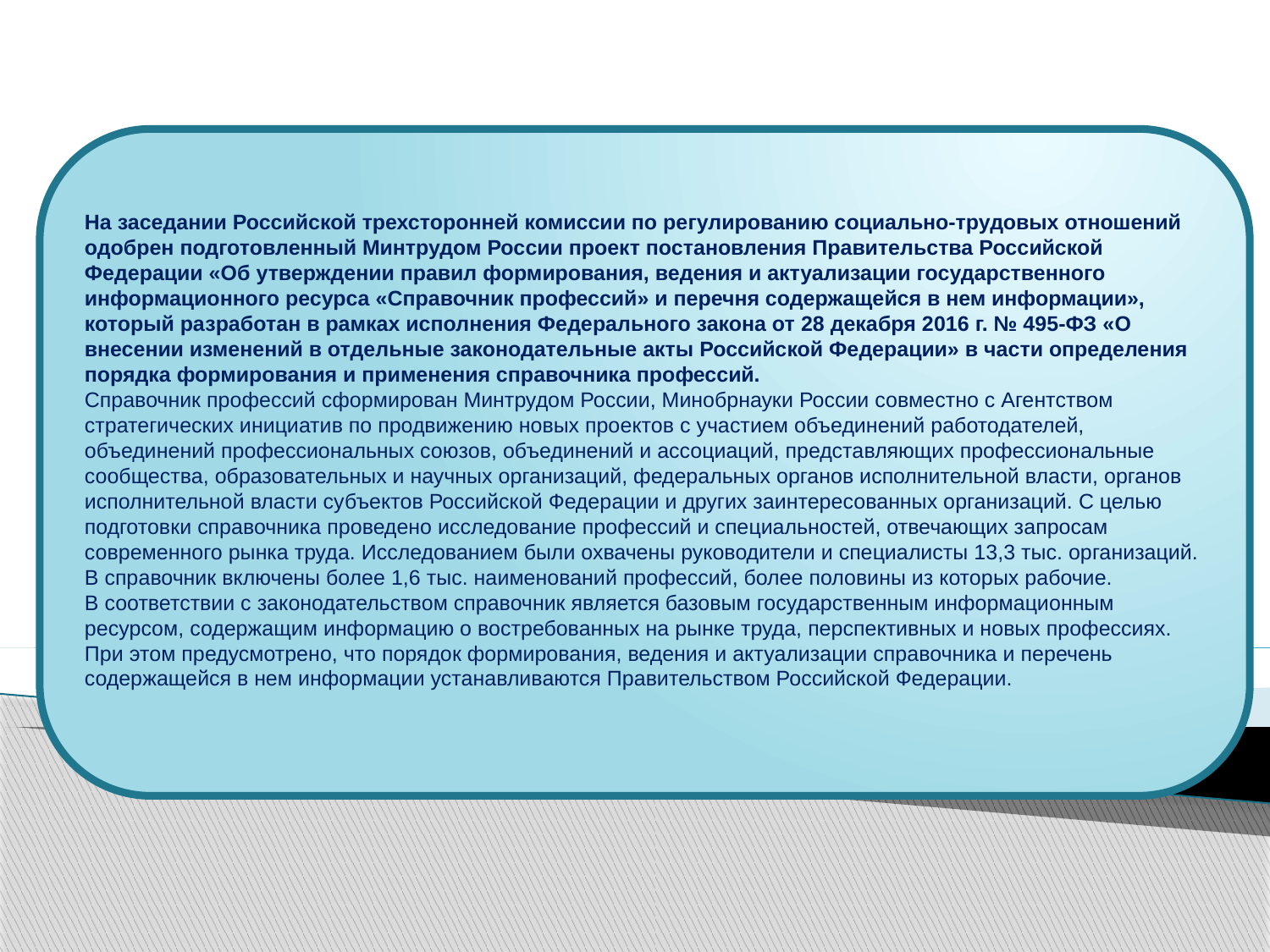

На заседании Российской трехсторонней комиссии по регулированию социально-трудовых отношений одобрен подготовленный Минтрудом России проект постановления Правительства Российской Федерации «Об утверждении правил формирования, ведения и актуализации государственного информационного ресурса «Справочник профессий» и перечня содержащейся в нем информации», который разработан в рамках исполнения Федерального закона от 28 декабря 2016 г. № 495-ФЗ «О внесении изменений в отдельные законодательные акты Российской Федерации» в части определения порядка формирования и применения справочника профессий.
Справочник профессий сформирован Минтрудом России, Минобрнауки России совместно с Агентством стратегических инициатив по продвижению новых проектов с участием объединений работодателей, объединений профессиональных союзов, объединений и ассоциаций, представляющих профессиональные сообщества, образовательных и научных организаций, федеральных органов исполнительной власти, органов исполнительной власти субъектов Российской Федерации и других заинтересованных организаций. С целью подготовки справочника проведено исследование профессий и специальностей, отвечающих запросам современного рынка труда. Исследованием были охвачены руководители и специалисты 13,3 тыс. организаций. В справочник включены более 1,6 тыс. наименований профессий, более половины из которых рабочие.
В соответствии с законодательством справочник является базовым государственным информационным ресурсом, содержащим информацию о востребованных на рынке труда, перспективных и новых профессиях. При этом предусмотрено, что порядок формирования, ведения и актуализации справочника и перечень содержащейся в нем информации устанавливаются Правительством Российской Федерации.